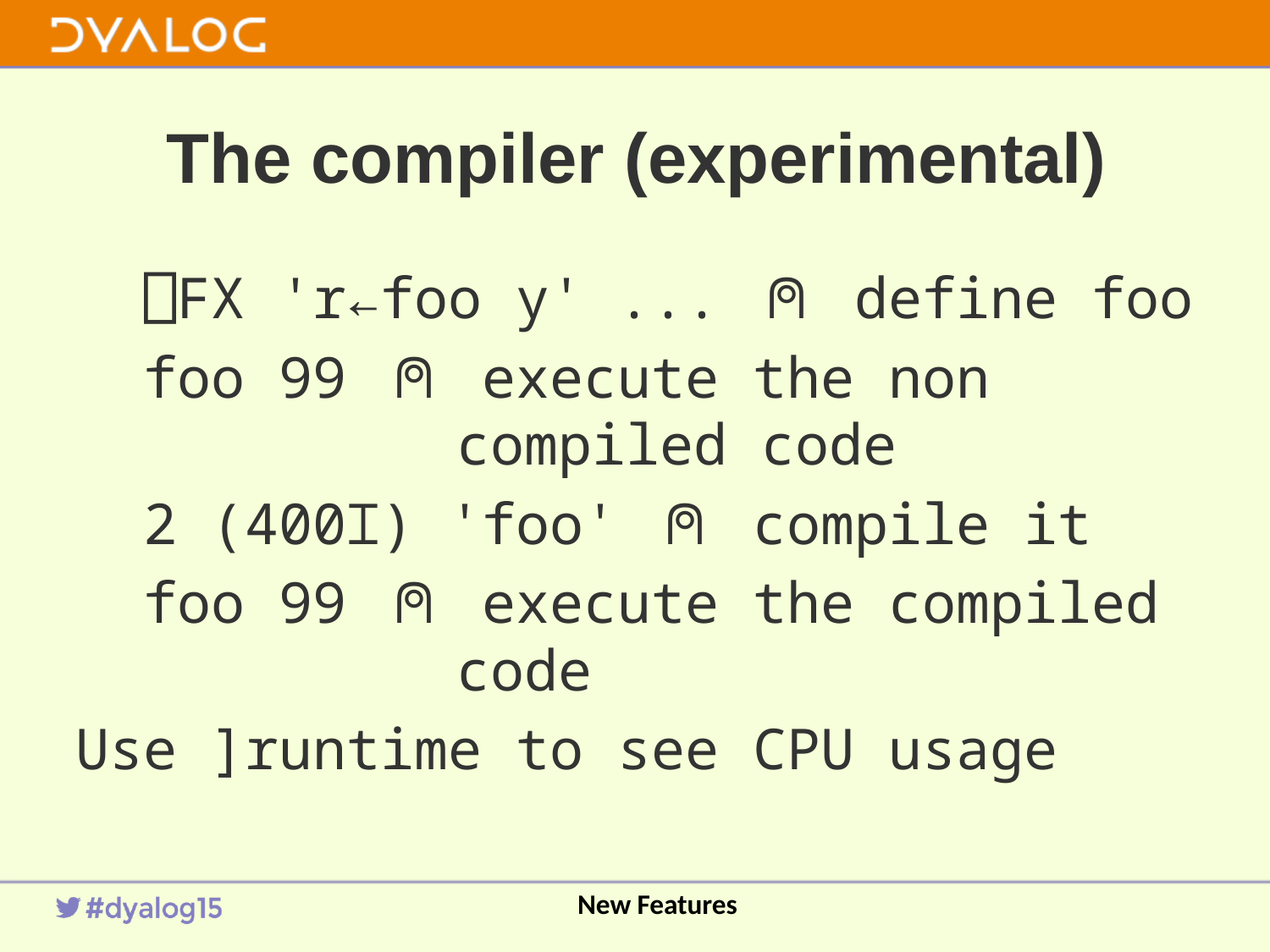

# The compiler (experimental)
  ⎕FX 'r←foo y' ... ⍝ define foo
  foo 99 ⍝ execute the non 				compiled code
  2 (400⌶) 'foo' ⍝ compile it
  foo 99 ⍝ execute the compiled 			code
Use ]runtime to see CPU usage
New Features